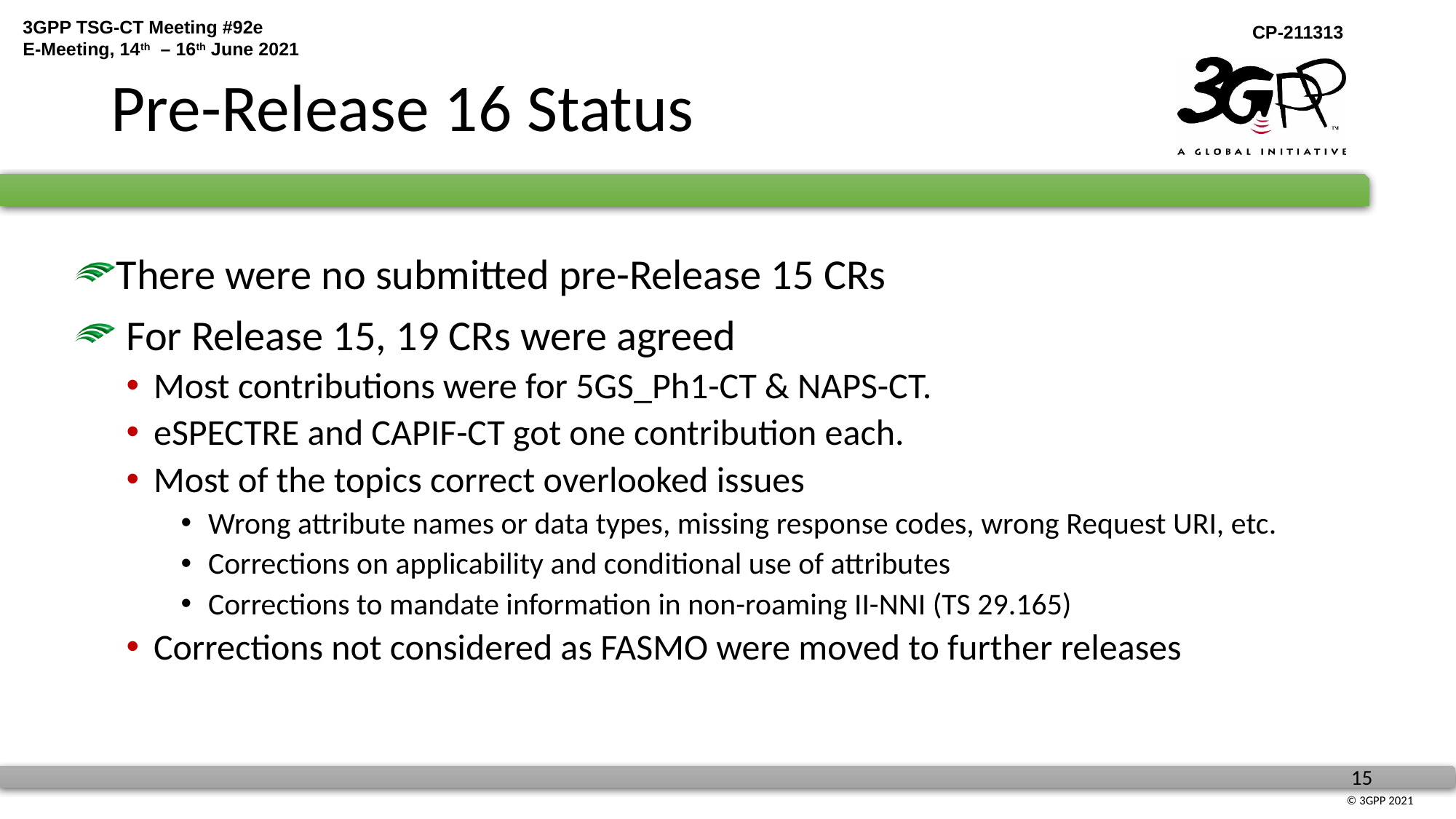

# Pre-Release 16 Status
There were no submitted pre-Release 15 CRs
 For Release 15, 19 CRs were agreed
Most contributions were for 5GS_Ph1-CT & NAPS-CT.
eSPECTRE and CAPIF-CT got one contribution each.
Most of the topics correct overlooked issues
Wrong attribute names or data types, missing response codes, wrong Request URI, etc.
Corrections on applicability and conditional use of attributes
Corrections to mandate information in non-roaming II-NNI (TS 29.165)
Corrections not considered as FASMO were moved to further releases